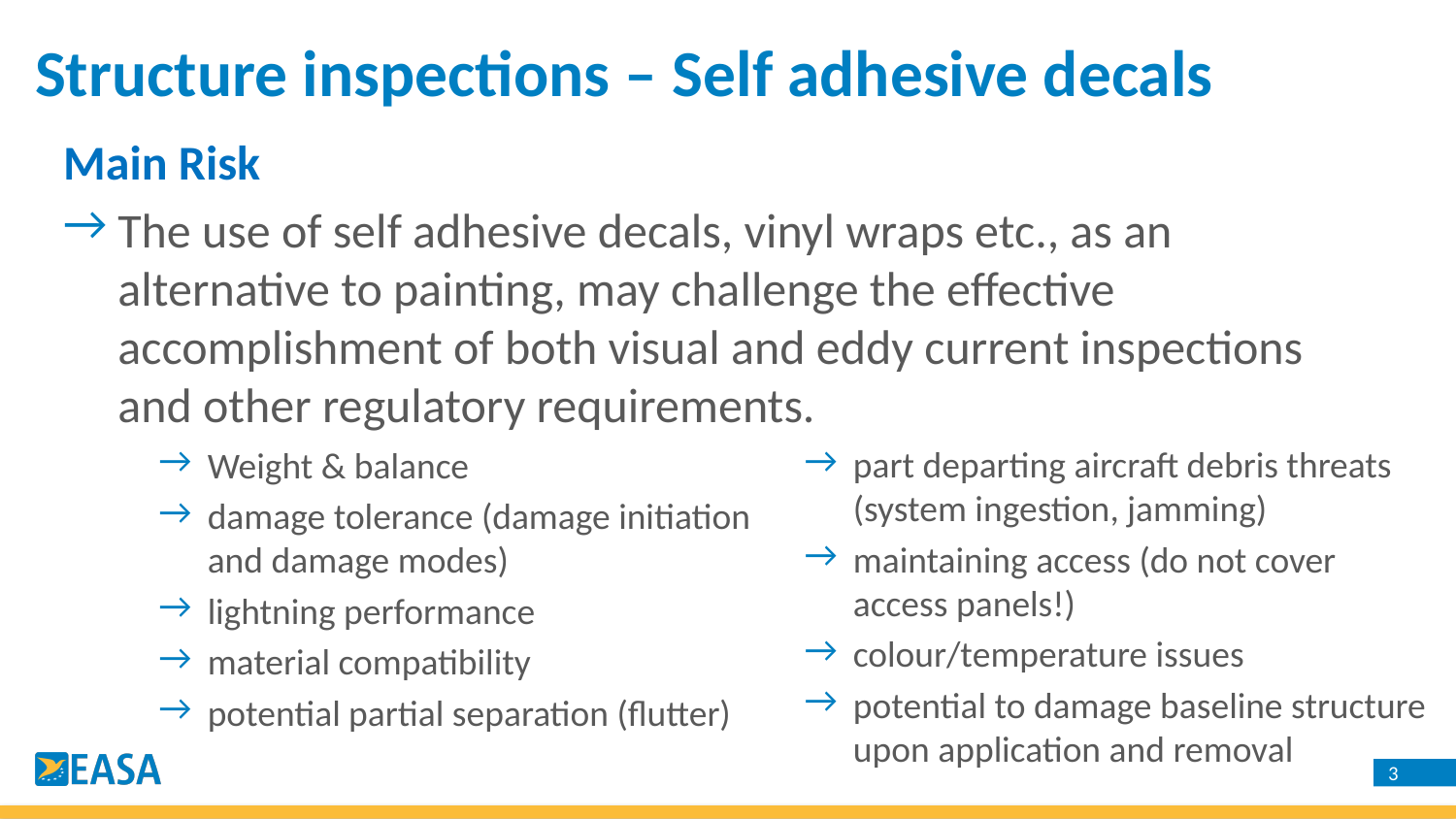

# Structure inspections – Self adhesive decals
Main Risk
The use of self adhesive decals, vinyl wraps etc., as an alternative to painting, may challenge the effective accomplishment of both visual and eddy current inspections and other regulatory requirements.

part departing aircraft debris threats (system ingestion, jamming)
maintaining access (do not cover access panels!)
colour/temperature issues
potential to damage baseline structure upon application and removal
Weight & balance
damage tolerance (damage initiation and damage modes)
lightning performance
material compatibility
potential partial separation (flutter)